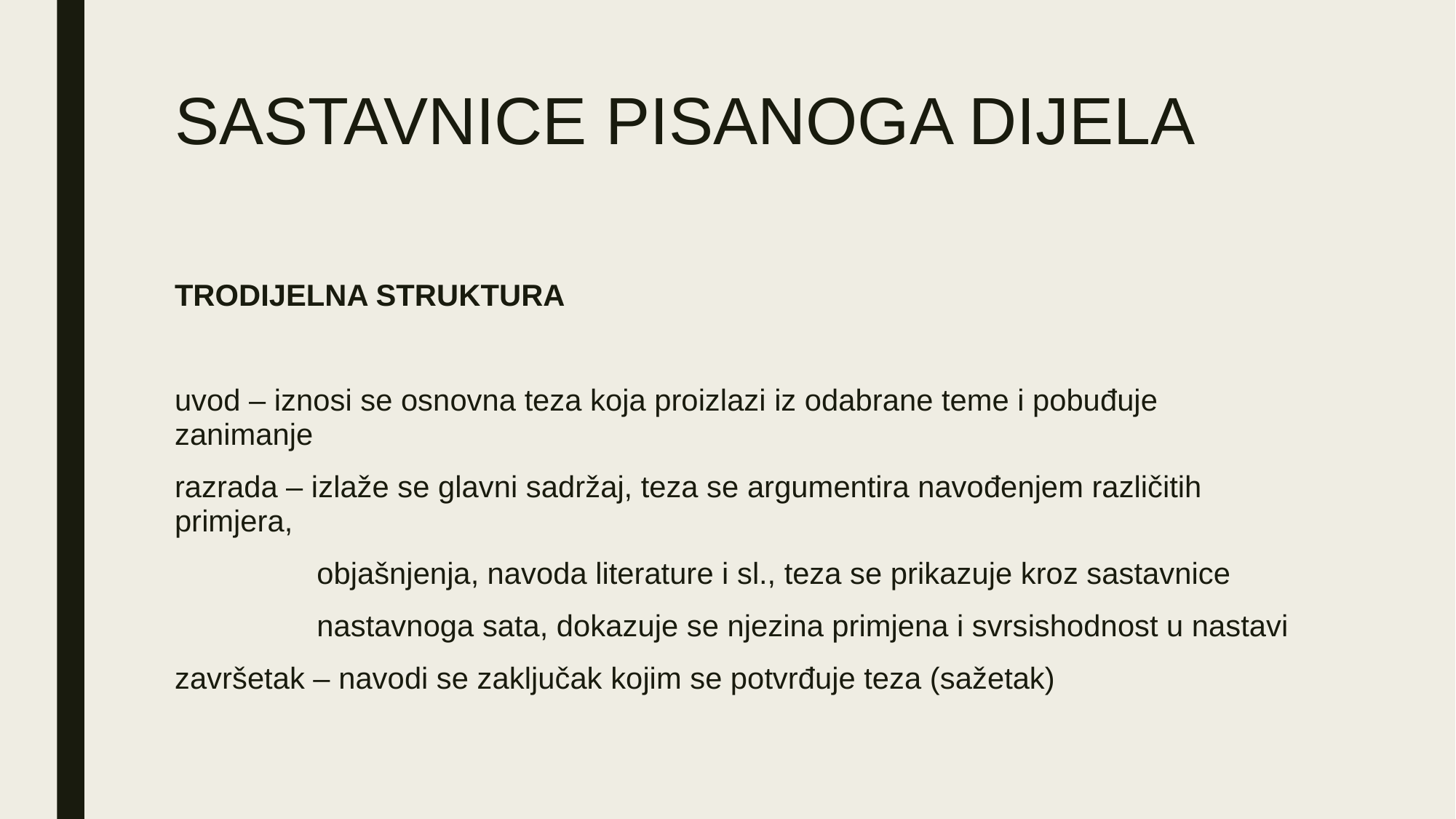

# SASTAVNICE PISANOGA DIJELA
TRODIJELNA STRUKTURA

uvod – iznosi se osnovna teza koja proizlazi iz odabrane teme i pobuđuje zanimanje
razrada – izlaže se glavni sadržaj, teza se argumentira navođenjem različitih primjera,
                 objašnjenja, navoda literature i sl., teza se prikazuje kroz sastavnice
                 nastavnoga sata, dokazuje se njezina primjena i svrsishodnost u nastavi
završetak – navodi se zaključak kojim se potvrđuje teza (sažetak)